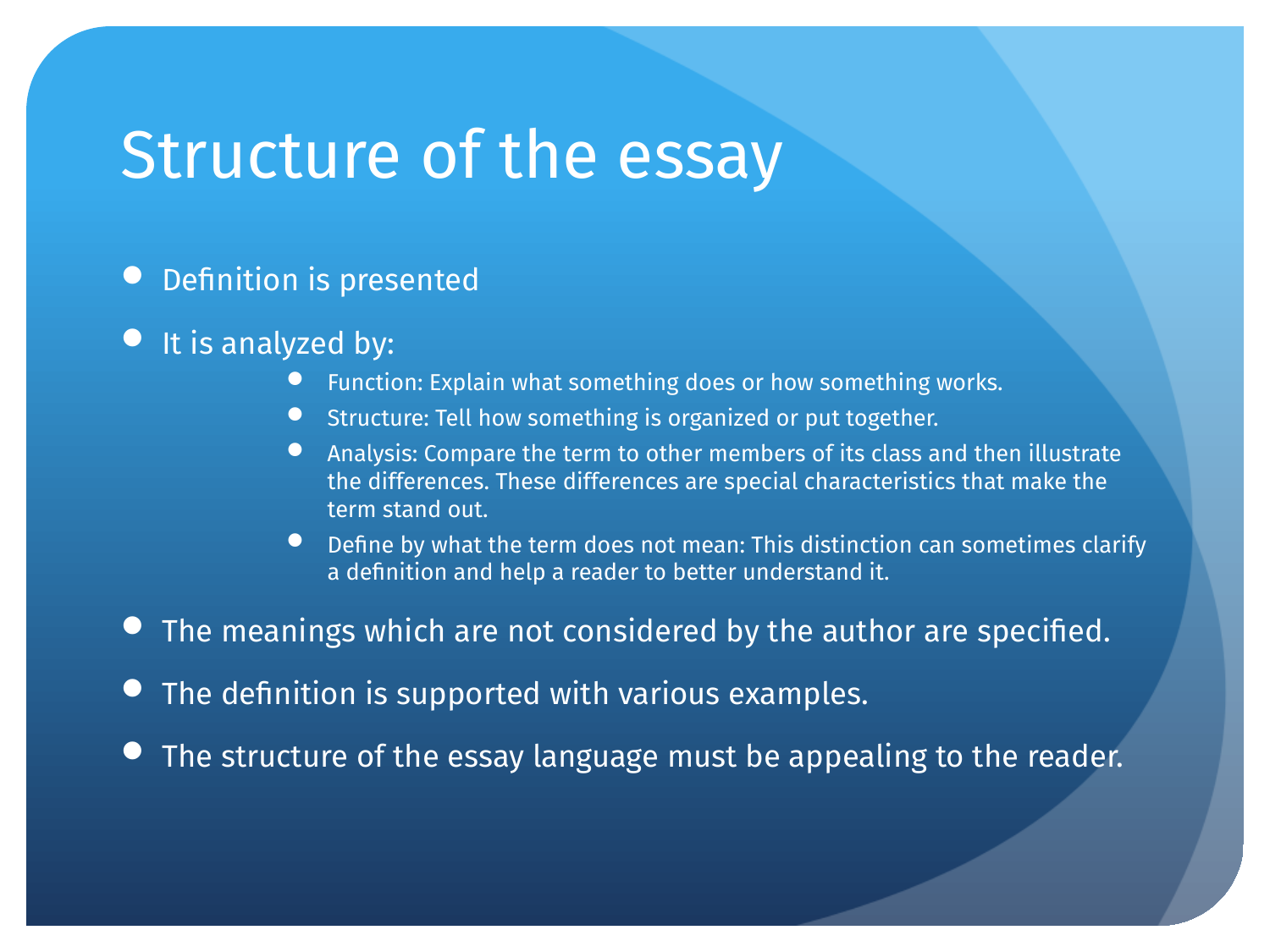

# Structure of the essay
Definition is presented
It is analyzed by:
Function: Explain what something does or how something works.
Structure: Tell how something is organized or put together.
Analysis: Compare the term to other members of its class and then illustrate the differences. These differences are special characteristics that make the term stand out.
Define by what the term does not mean: This distinction can sometimes clarify a definition and help a reader to better understand it.
The meanings which are not considered by the author are specified.
The definition is supported with various examples.
The structure of the essay language must be appealing to the reader.